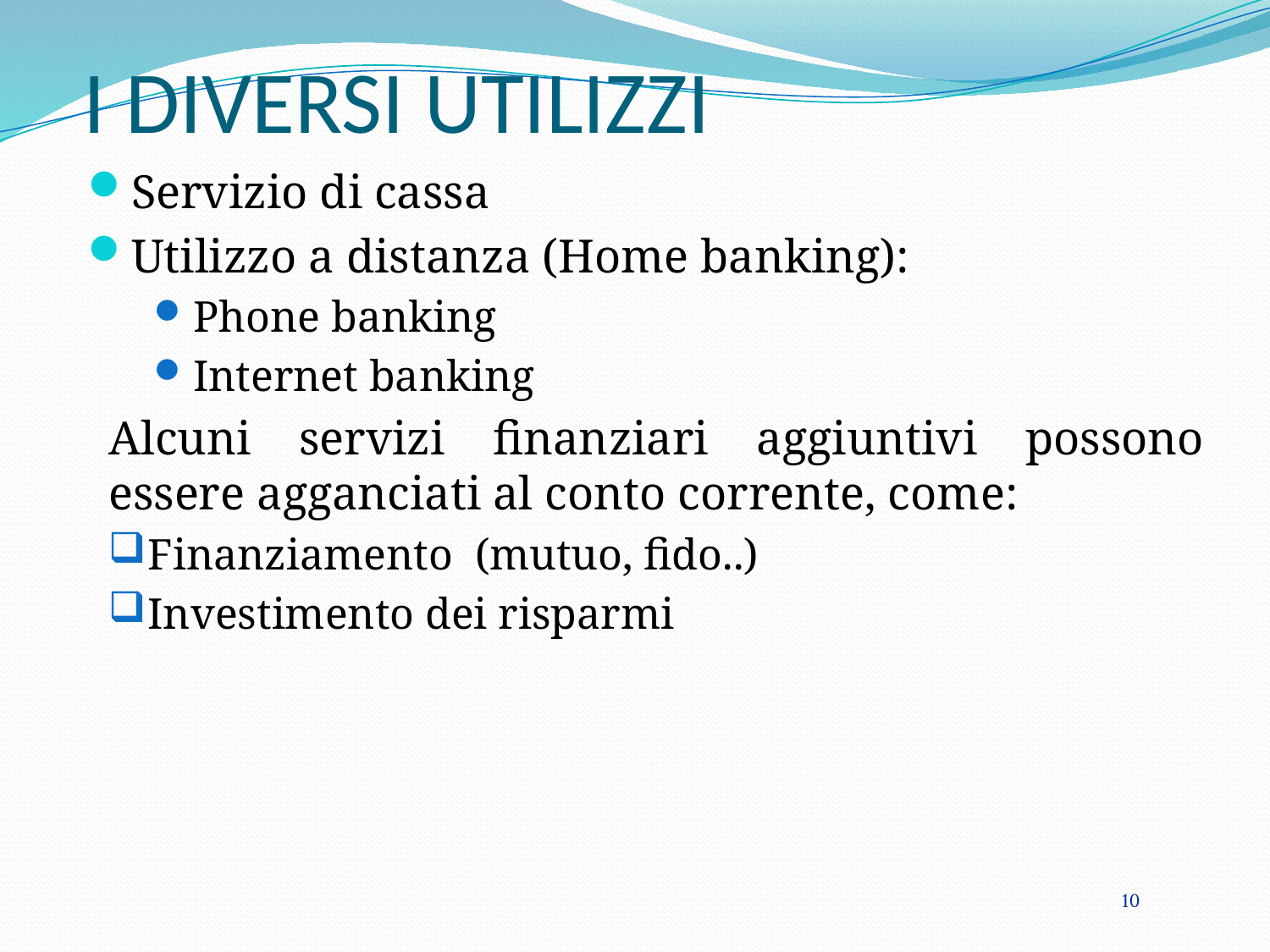

# I DIVERSI UTILIZZI
Servizio di cassa
Utilizzo a distanza (Home banking):
Phone banking
Internet banking
Alcuni servizi finanziari aggiuntivi possono essere agganciati al conto corrente, come:
Finanziamento  (mutuo, fido..)
Investimento dei risparmi

10